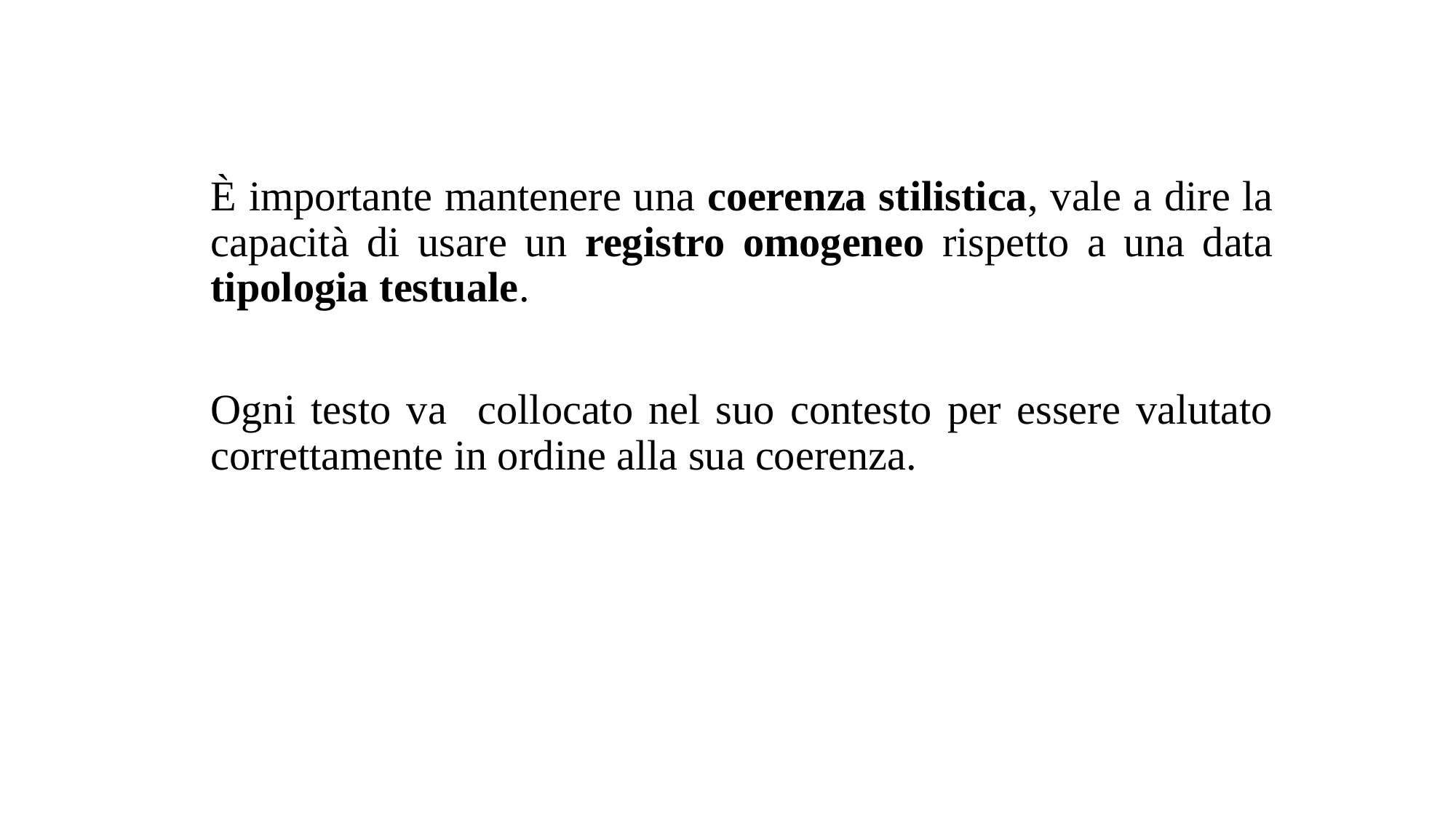

È importante mantenere una coerenza stilistica, vale a dire la capacità di usare un registro omogeneo rispetto a una data tipologia testuale.

Ogni testo va  collocato nel suo contesto per essere valutato correttamente in ordine alla sua coerenza.